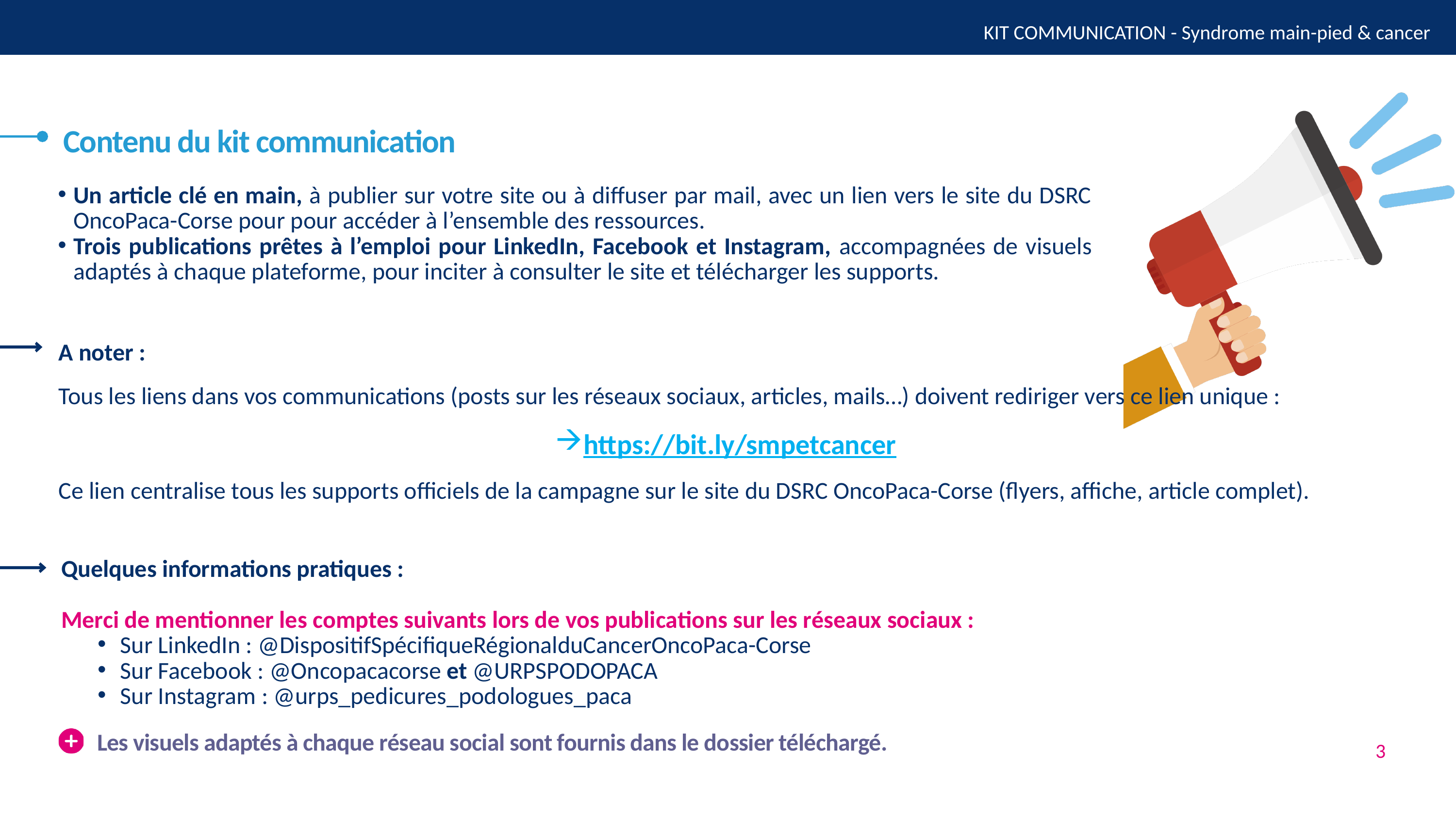

KIT COMMUNICATION - Syndrome main-pied & cancer

Contenu du kit communication

Un article clé en main, à publier sur votre site ou à diffuser par mail, avec un lien vers le site du DSRC OncoPaca-Corse pour pour accéder à l’ensemble des ressources.
Trois publications prêtes à l’emploi pour LinkedIn, Facebook et Instagram, accompagnées de visuels adaptés à chaque plateforme, pour inciter à consulter le site et télécharger les supports.
A noter :
Tous les liens dans vos communications (posts sur les réseaux sociaux, articles, mails…) doivent rediriger vers ce lien unique :
https://bit.ly/smpetcancer
Ce lien centralise tous les supports officiels de la campagne sur le site du DSRC OncoPaca-Corse (flyers, affiche, article complet).

Quelques informations pratiques :

Merci de mentionner les comptes suivants lors de vos publications sur les réseaux sociaux :
Sur LinkedIn : @DispositifSpécifiqueRégionalduCancerOncoPaca-Corse
Sur Facebook : @Oncopacacorse et @URPSPODOPACA
Sur Instagram : @urps_pedicures_podologues_paca

Les visuels adaptés à chaque réseau social sont fournis dans le dossier téléchargé.
3